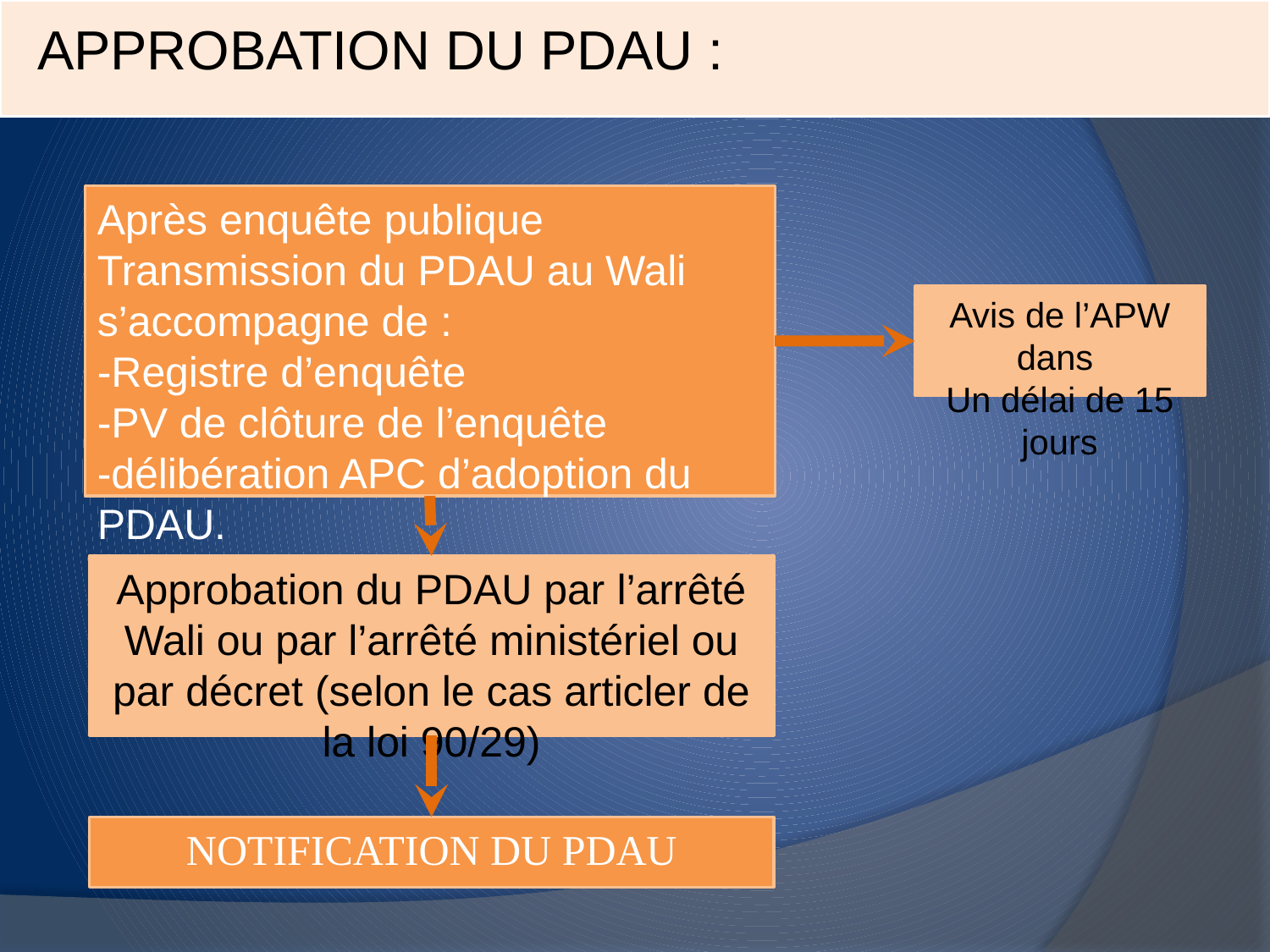

APPROBATION DU PDAU :
Après enquête publique
Transmission du PDAU au Wali s’accompagne de :
-Registre d’enquête
-PV de clôture de l’enquête
-délibération APC d’adoption du PDAU.
Avis de l’APW dans
Un délai de 15 jours
Approbation du PDAU par l’arrêté Wali ou par l’arrêté ministériel ou par décret (selon le cas articler de la loi 90/29)
NOTIFICATION DU PDAU